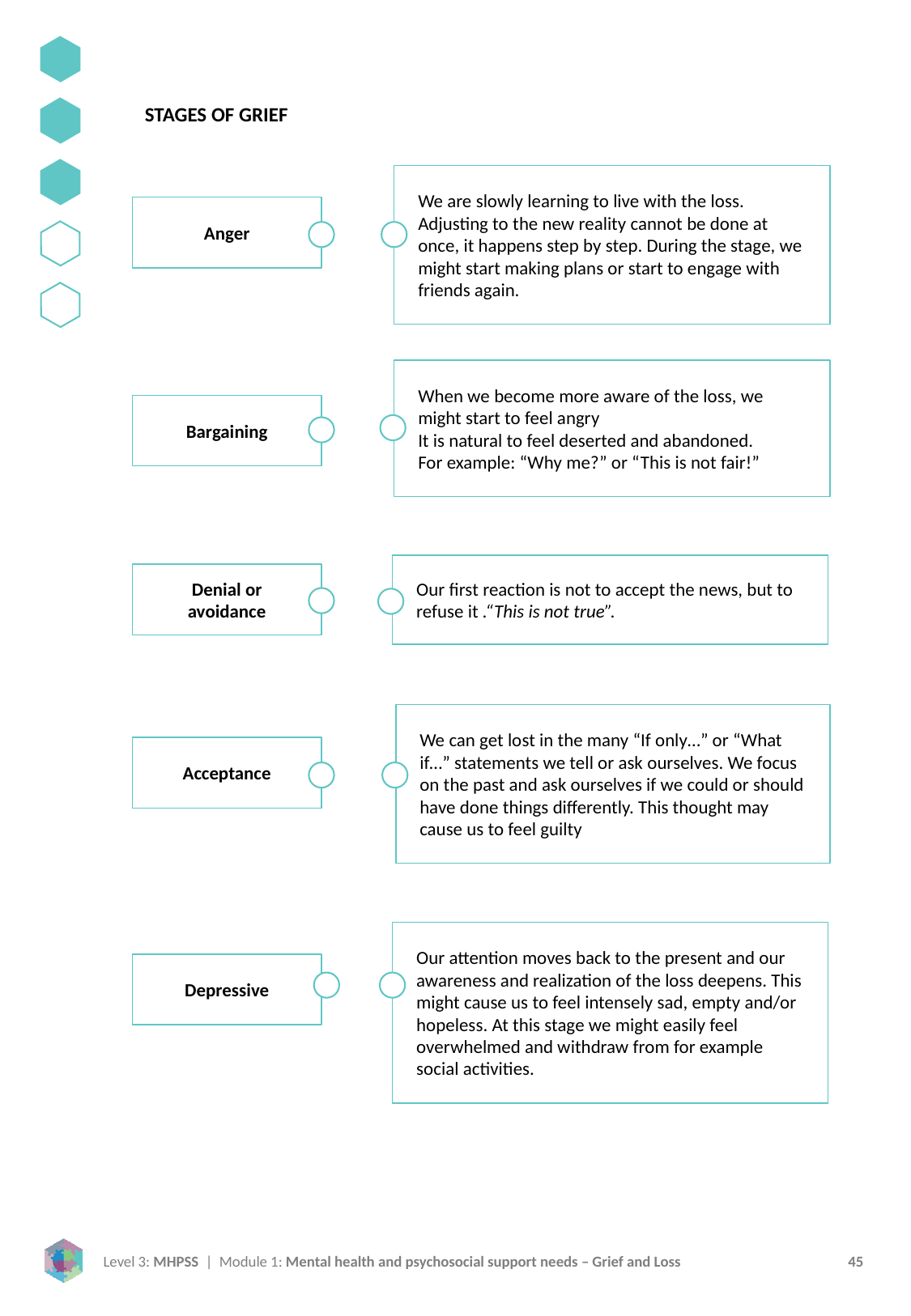

STAGES OF GRIEF

We are slowly learning to live with the loss. Adjusting to the new reality cannot be done at once, it happens step by step. During the stage, we might start making plans or start to engage with friends again.
Anger

When we become more aware of the loss, we might start to feel angry
It is natural to feel deserted and abandoned.
For example: “Why me?” or “This is not fair!”
Bargaining

Our first reaction is not to accept the news, but to refuse it .“This is not true”.
Denial or avoidance

We can get lost in the many “If only…” or “What if…” statements we tell or ask ourselves. We focus on the past and ask ourselves if we could or should have done things differently. This thought may cause us to feel guilty
Acceptance

Our attention moves back to the present and our awareness and realization of the loss deepens. This might cause us to feel intensely sad, empty and/or hopeless. At this stage we might easily feel overwhelmed and withdraw from for example social activities.
Depressive